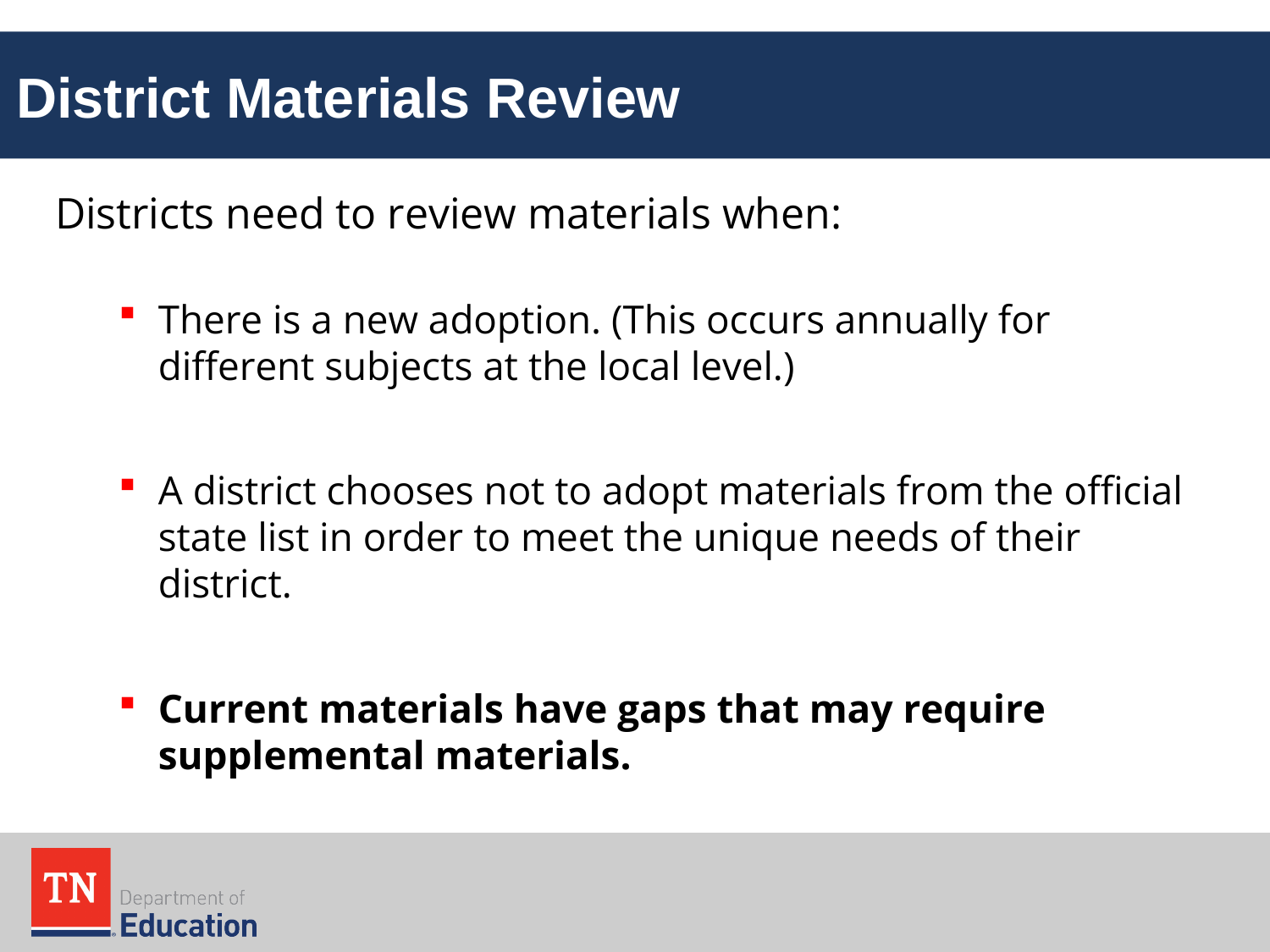

# District Materials Review
Districts need to review materials when:

There is a new adoption. (This occurs annually for different subjects at the local level.)

A district chooses not to adopt materials from the official state list in order to meet the unique needs of their district.

Current materials have gaps that may require supplemental materials.